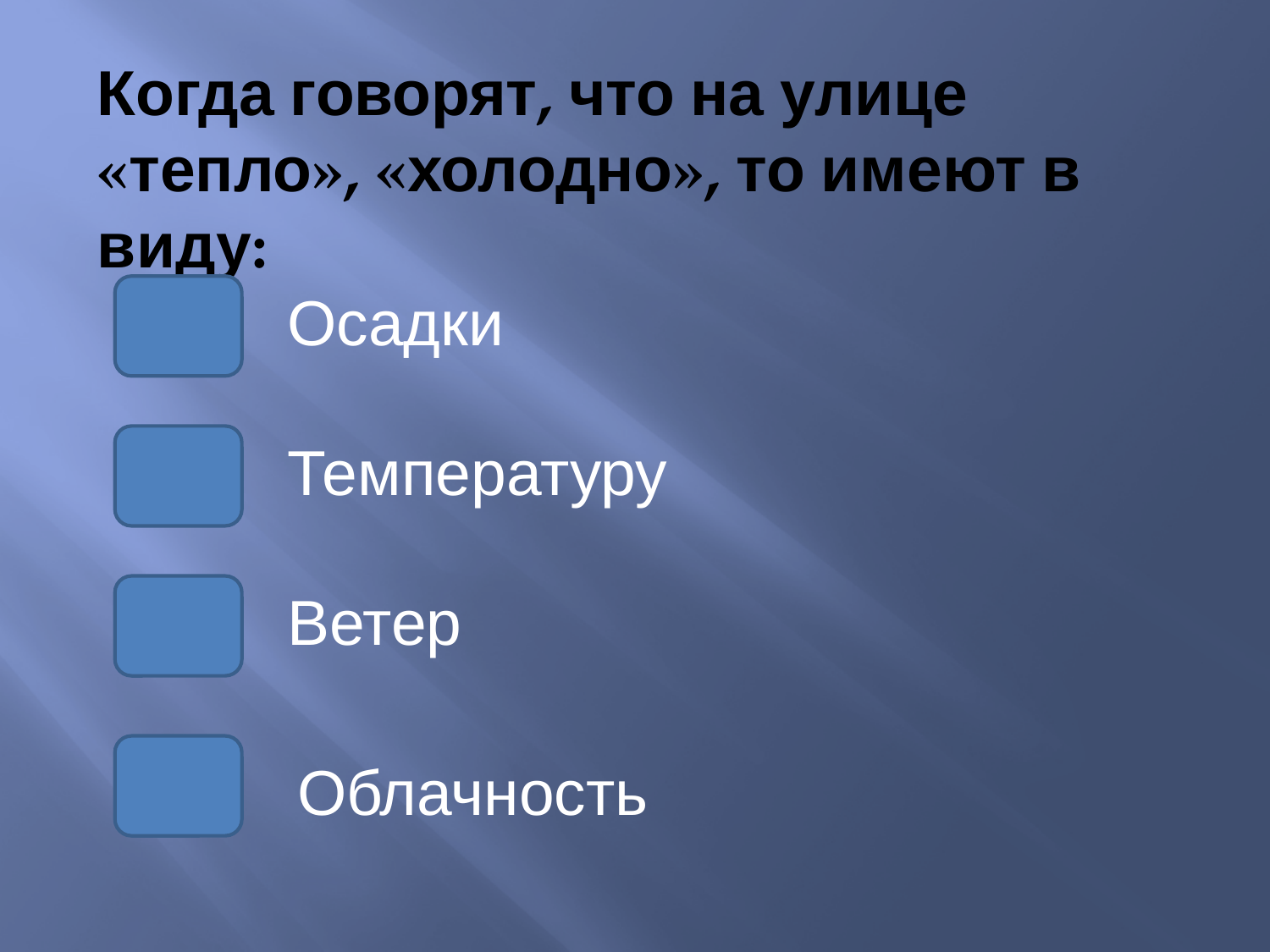

Когда говорят, что на улице «тепло», «холодно», то имеют в виду:

Осадки

Температуру

Ветер

Облачность